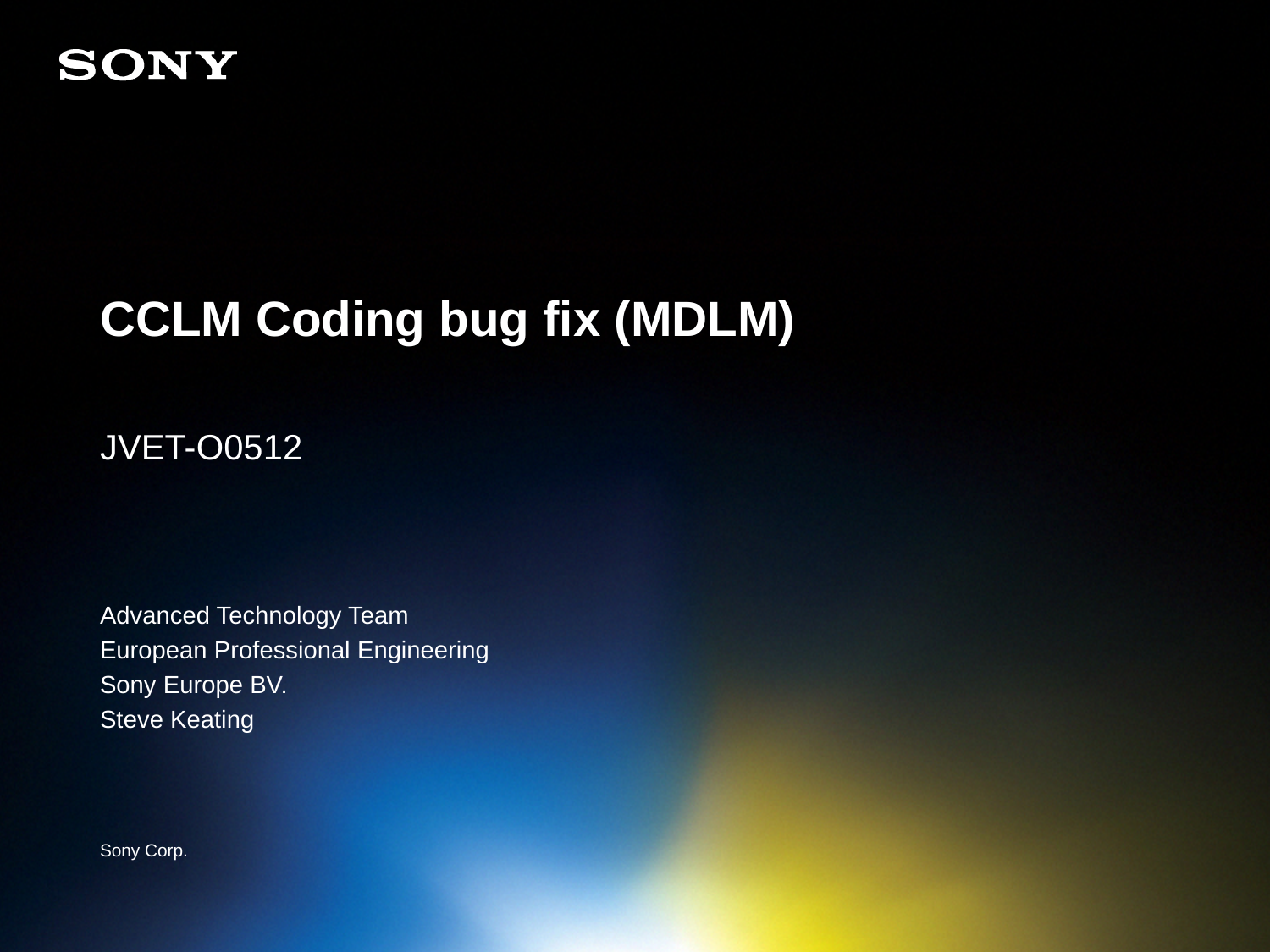

# CCLM Coding bug fix (MDLM)
JVET-O0512
Advanced Technology Team
European Professional Engineering
Sony Europe BV.
Steve Keating
Sony Corp.